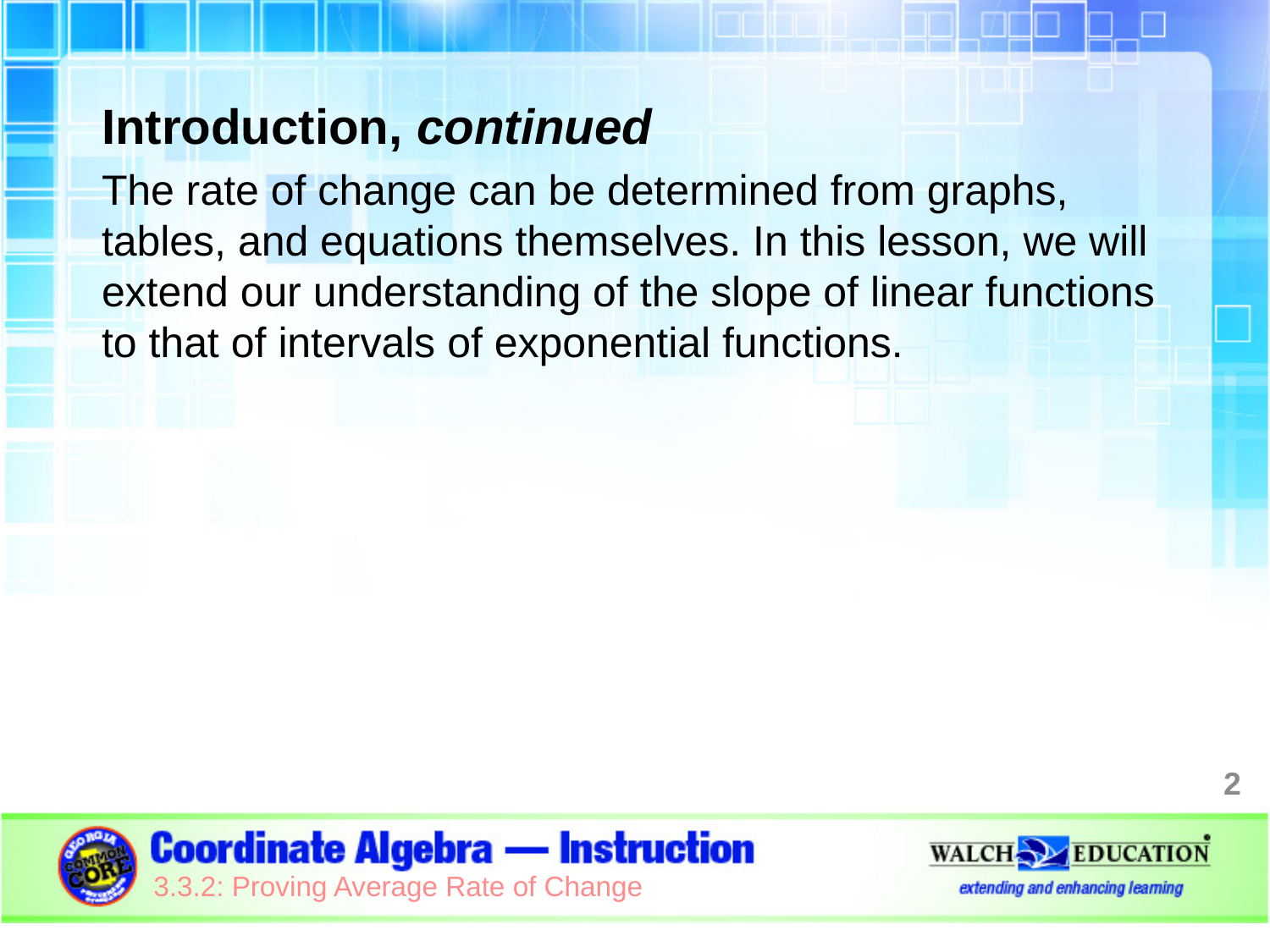

Introduction, continued
The rate of change can be determined from graphs, tables, and equations themselves. In this lesson, we will extend our understanding of the slope of linear functions to that of intervals of exponential functions.
2
3.3.2: Proving Average Rate of Change